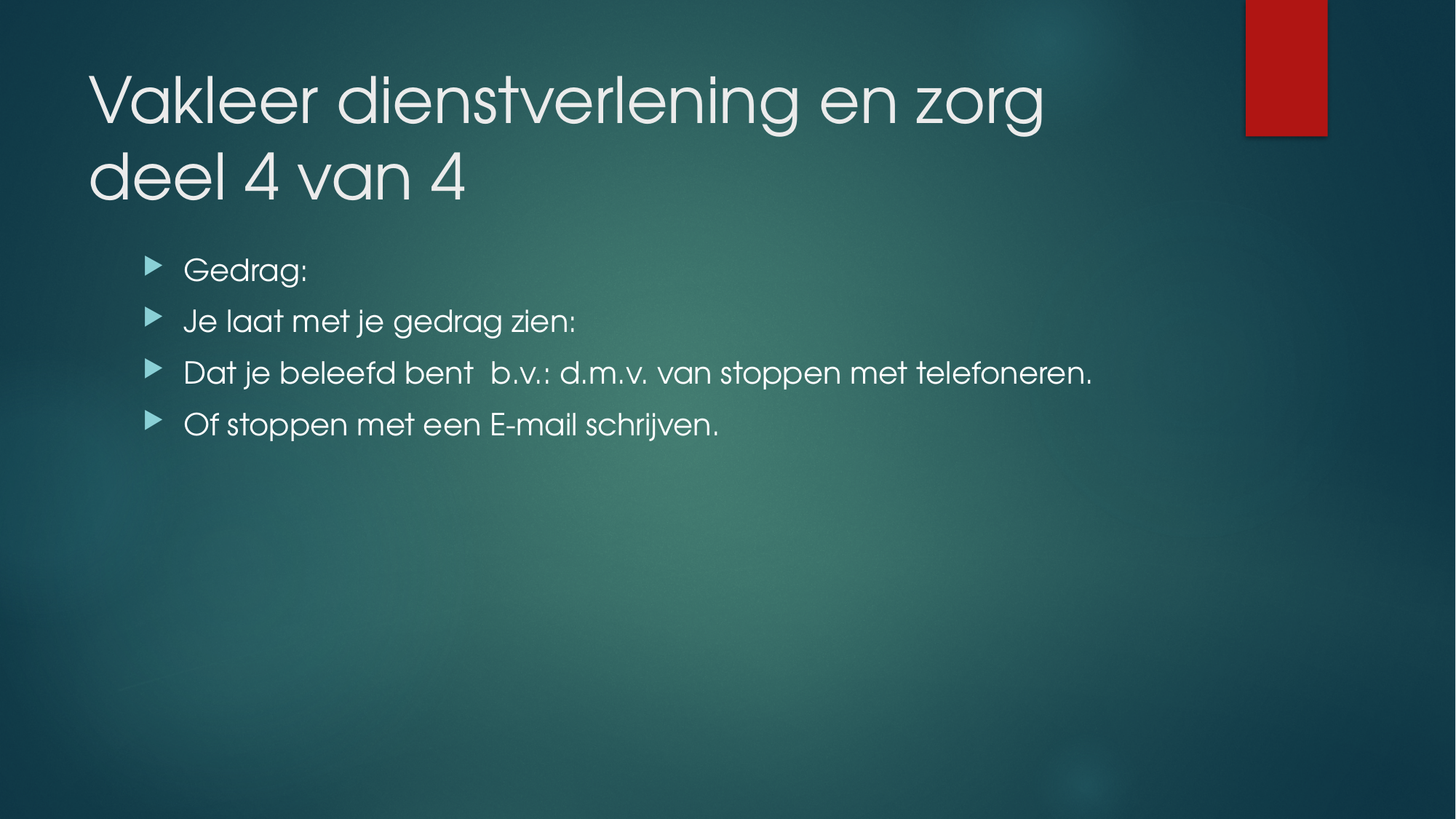

# Vakleer dienstverlening en zorg deel 4 van 4
Gedrag:
Je laat met je gedrag zien:
Dat je beleefd bent  b.v.: d.m.v. van stoppen met telefoneren.
Of stoppen met een E-mail schrijven.